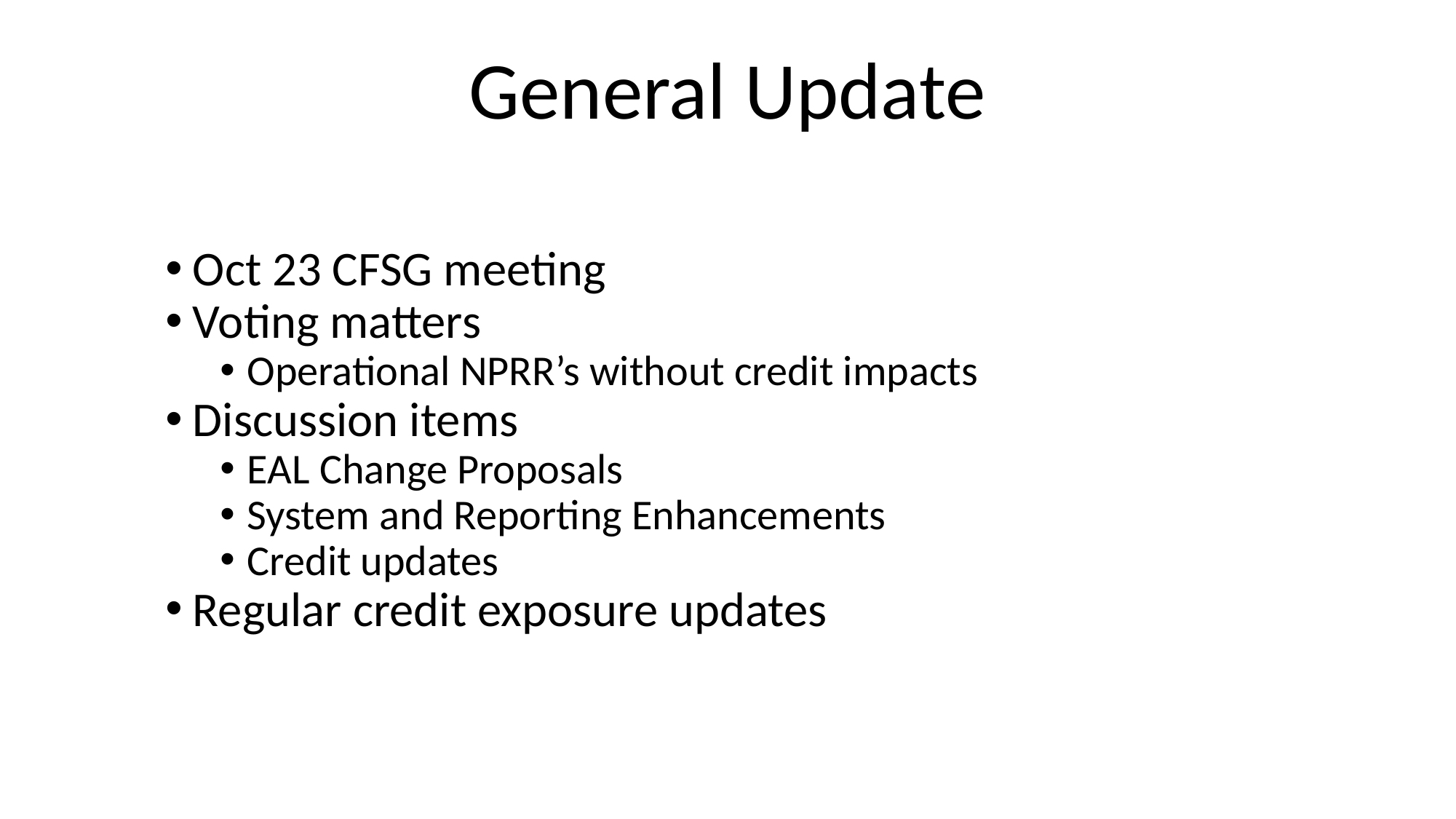

# General Update
Oct 23 CFSG meeting
Voting matters
Operational NPRR’s without credit impacts
Discussion items
EAL Change Proposals
System and Reporting Enhancements
Credit updates
Regular credit exposure updates